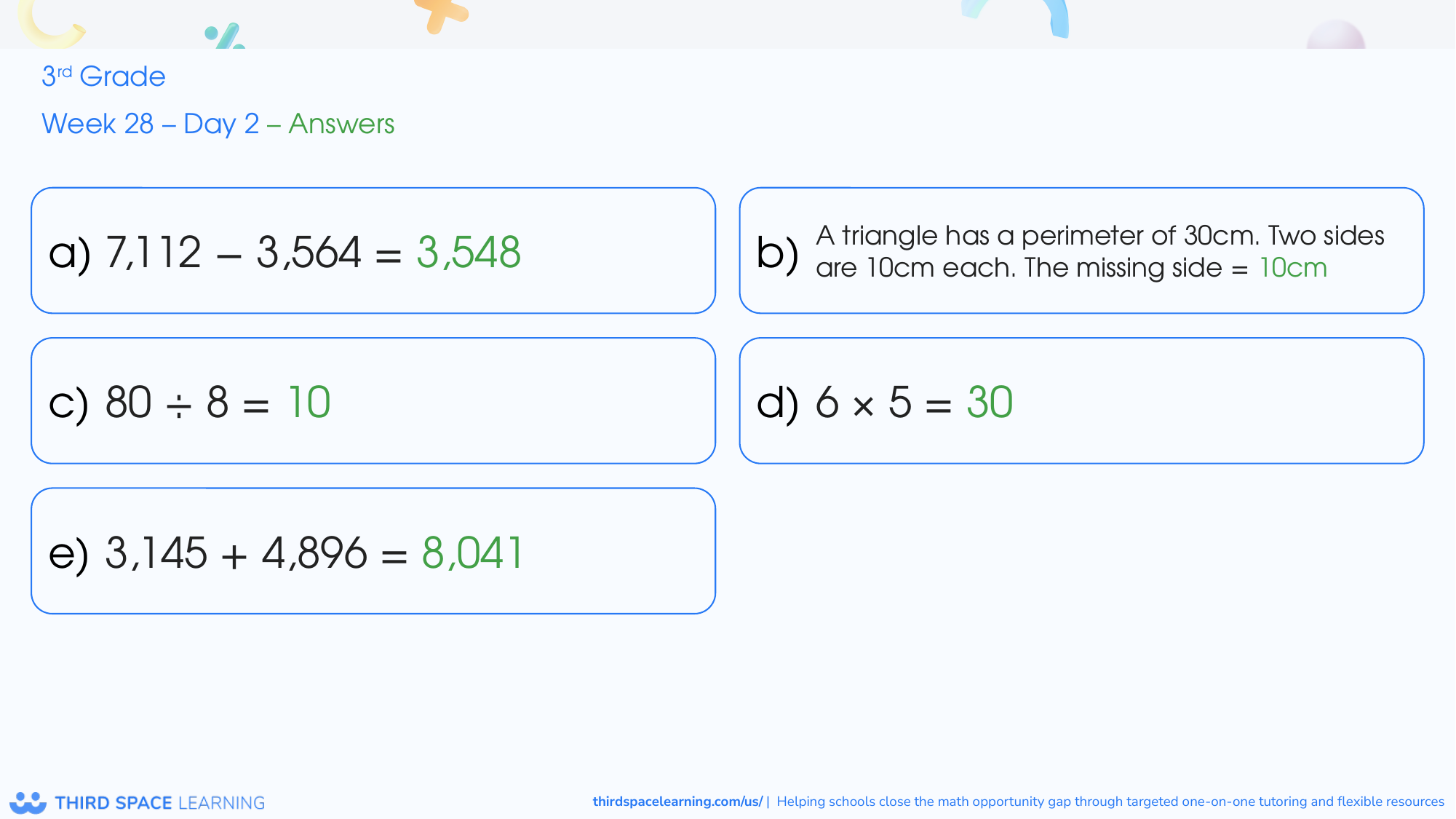

3rd Grade
Week 28 – Day 2 – Answers
7,112 − 3,564 = 3,548
A triangle has a perimeter of 30cm. Two sides are 10cm each. The missing side = 10cm
80 ÷ 8 = 10
6 × 5 = 30
3,145 + 4,896 = 8,041